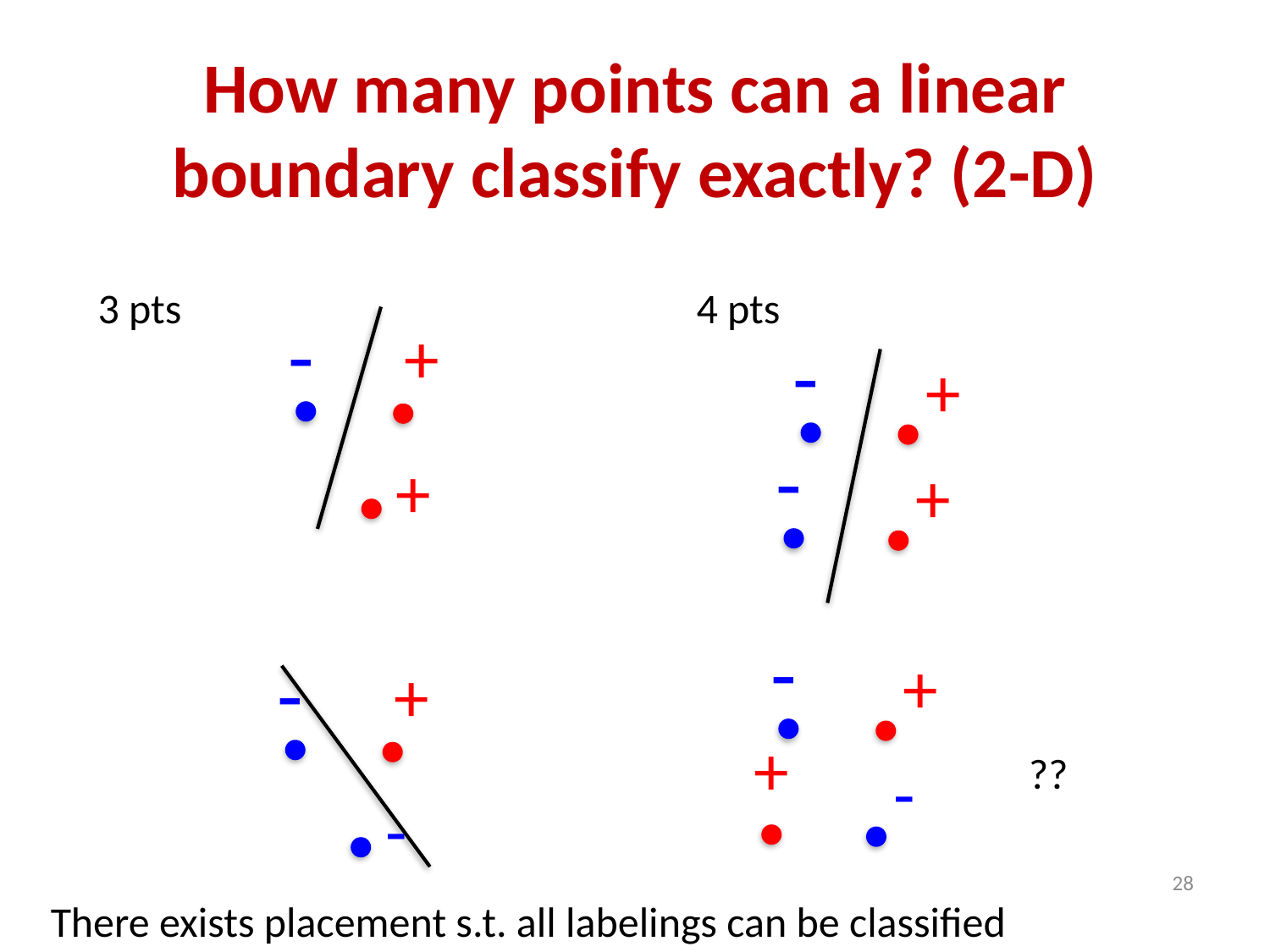

# How many points can a linear boundary classify exactly? (2-D)
3 pts
4 pts
-
+
-
+
-

+

+

-
+
+

??
-

-
+

-

28
There exists placement s.t. all labelings can be classified